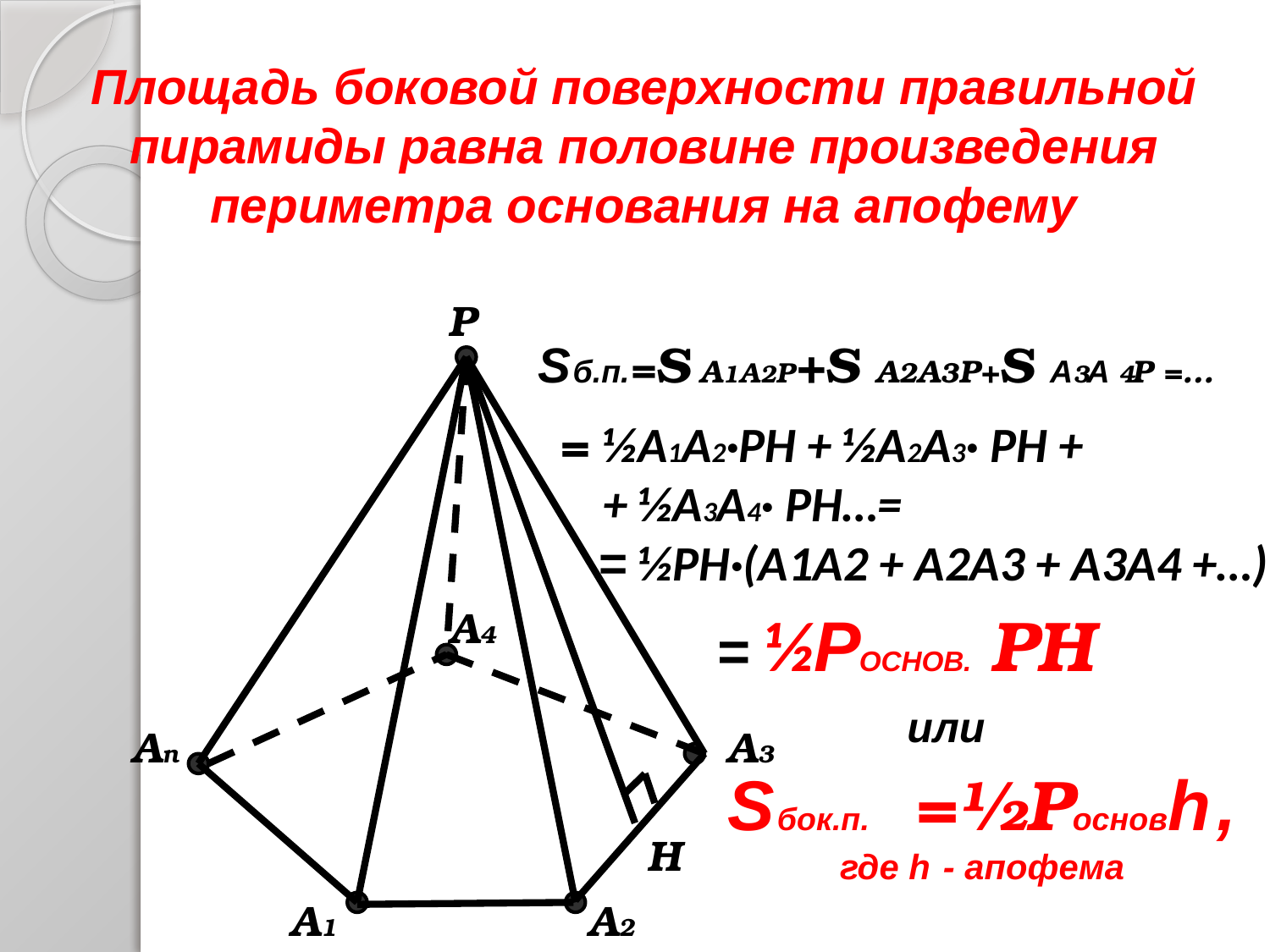

# Площадь боковой поверхности правильной пирамиды равна половине произведения периметра основания на апофему
P
Sб.п.=S A1A2P+S A2A3P+S A3A 4P =…

= ½A1A2·PH + ½A2A3· PH +
    + ½A3A4· PH…=
= ½PH·(A1A2 + A2A3 + A3A4 +…)
A4
= ½PОСНОВ. PH
           или

An
A3

Sбок.п.  =½Pосновh,
где h - апофема
H
A1
A2